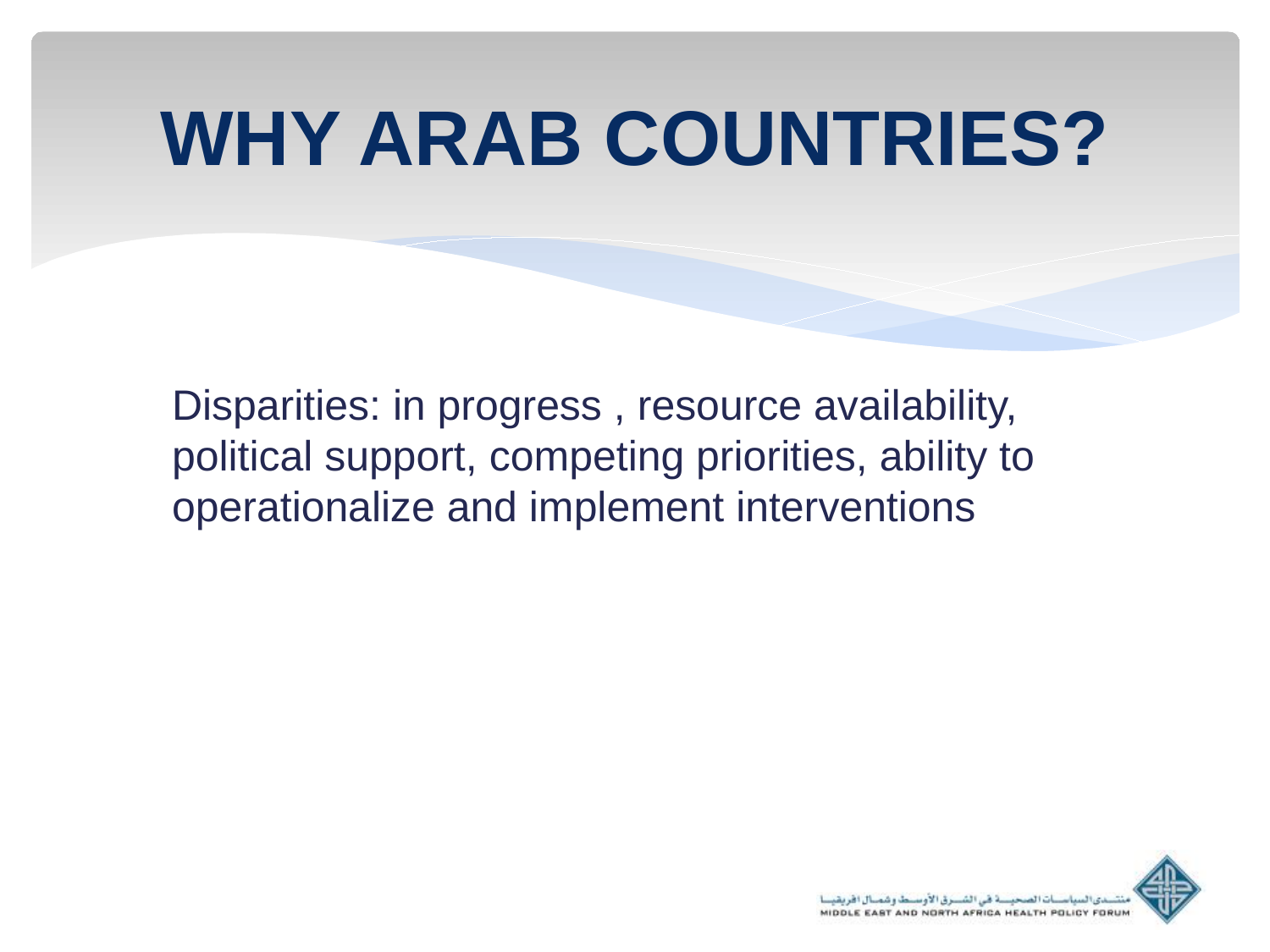

# WHY ARAB COUNTRIES?
Disparities: in progress , resource availability, political support, competing priorities, ability to operationalize and implement interventions